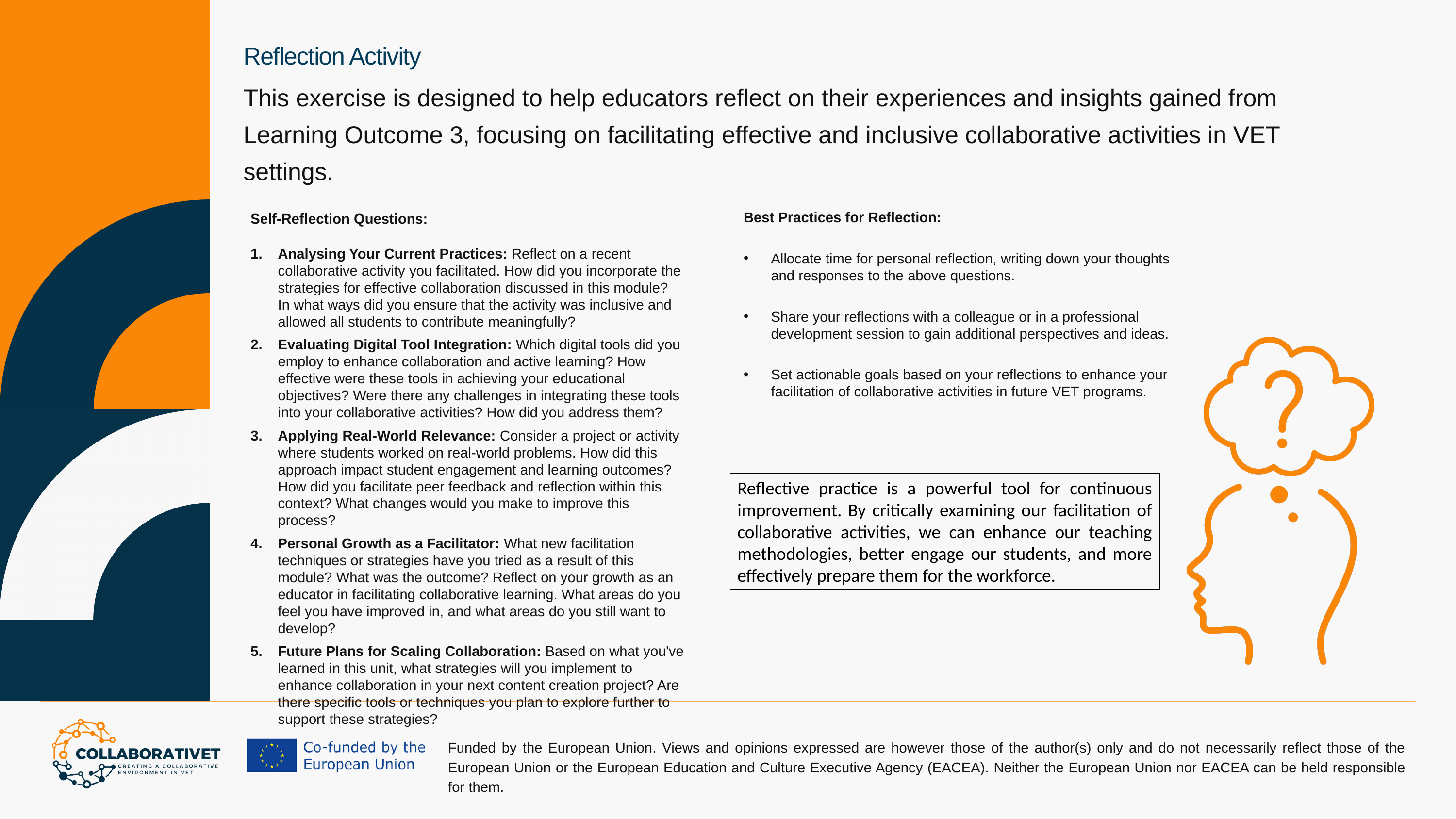

Reflection Activity

This exercise is designed to help educators reflect on their experiences and insights gained from Learning Outcome 3, focusing on facilitating effective and inclusive collaborative activities in VET settings.

Best Practices for Reflection:
Allocate time for personal reflection, writing down your thoughts and responses to the above questions.
Share your reflections with a colleague or in a professional development session to gain additional perspectives and ideas.
Set actionable goals based on your reflections to enhance your facilitation of collaborative activities in future VET programs.
Self-Reflection Questions:
Analysing Your Current Practices: Reflect on a recent collaborative activity you facilitated. How did you incorporate the strategies for effective collaboration discussed in this module? In what ways did you ensure that the activity was inclusive and allowed all students to contribute meaningfully?
Evaluating Digital Tool Integration: Which digital tools did you employ to enhance collaboration and active learning? How effective were these tools in achieving your educational objectives? Were there any challenges in integrating these tools into your collaborative activities? How did you address them?
Applying Real-World Relevance: Consider a project or activity where students worked on real-world problems. How did this approach impact student engagement and learning outcomes? How did you facilitate peer feedback and reflection within this context? What changes would you make to improve this process?
Personal Growth as a Facilitator: What new facilitation techniques or strategies have you tried as a result of this module? What was the outcome? Reflect on your growth as an educator in facilitating collaborative learning. What areas do you feel you have improved in, and what areas do you still want to develop?
Future Plans for Scaling Collaboration: Based on what you've learned in this unit, what strategies will you implement to enhance collaboration in your next content creation project? Are there specific tools or techniques you plan to explore further to support these strategies?

Reflective practice is a powerful tool for continuous improvement. By critically examining our facilitation of collaborative activities, we can enhance our teaching methodologies, better engage our students, and more effectively prepare them for the workforce.

Funded by the European Union. Views and opinions expressed are however those of the author(s) only and do not necessarily reflect those of the European Union or the European Education and Culture Executive Agency (EACEA). Neither the European Union nor EACEA can be held responsible for them.